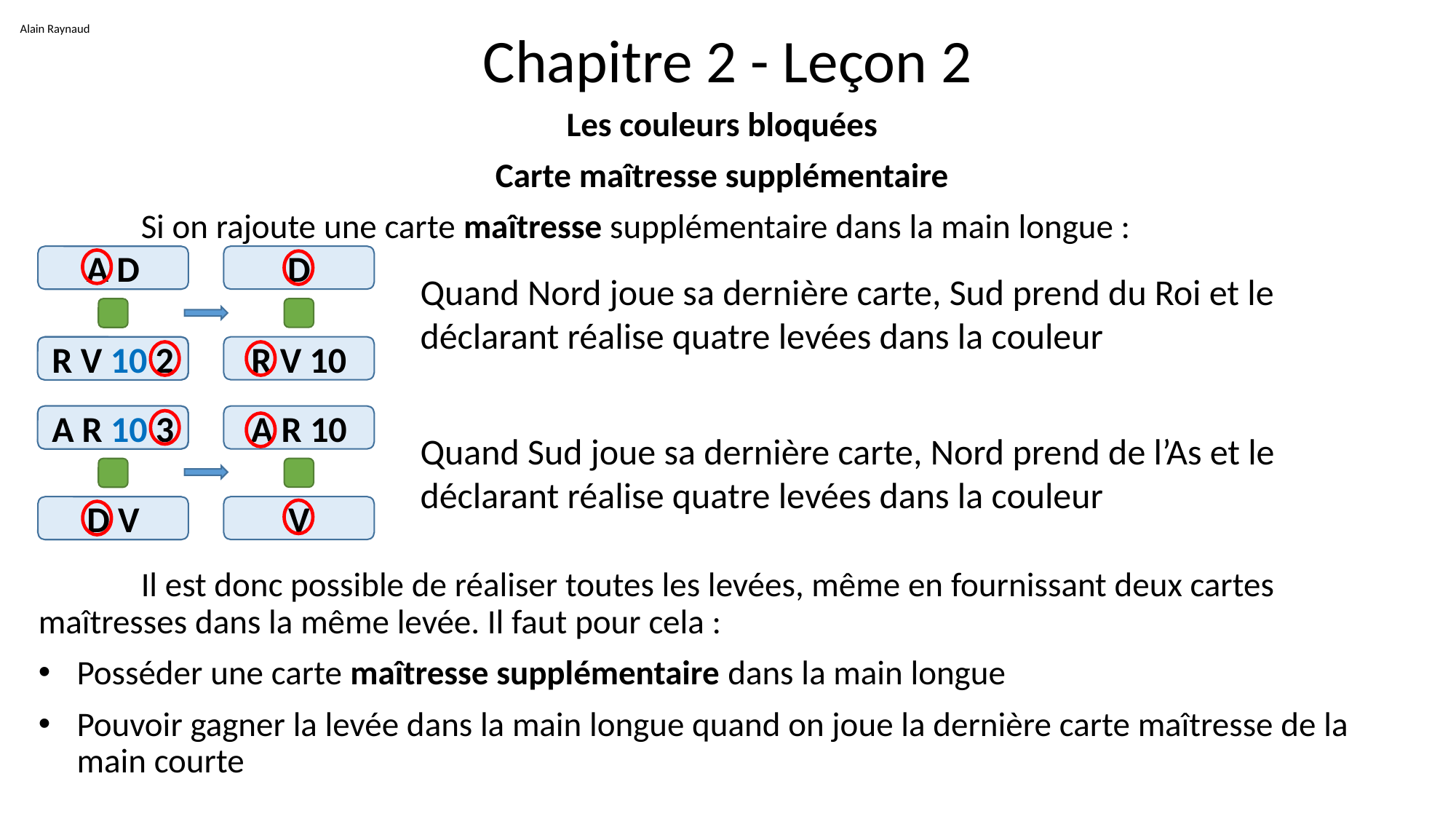

Alain Raynaud
# Chapitre 2 - Leçon 2
Les couleurs bloquées
Carte maîtresse supplémentaire
	Si on rajoute une carte maîtresse supplémentaire dans la main longue :

	Il est donc possible de réaliser toutes les levées, même en fournissant deux cartes maîtresses dans la même levée. Il faut pour cela :
Posséder une carte maîtresse supplémentaire dans la main longue
Pouvoir gagner la levée dans la main longue quand on joue la dernière carte maîtresse de la main courte

D

R V 10
A D

R V 5 2

Quand Nord joue sa dernière carte, Sud prend du Roi et le déclarant réalise quatre levées dans la couleur

R V 10 2

A R 10 3
A R 10

V
A R 4 3

D V

Quand Sud joue sa dernière carte, Nord prend de l’As et le déclarant réalise quatre levées dans la couleur